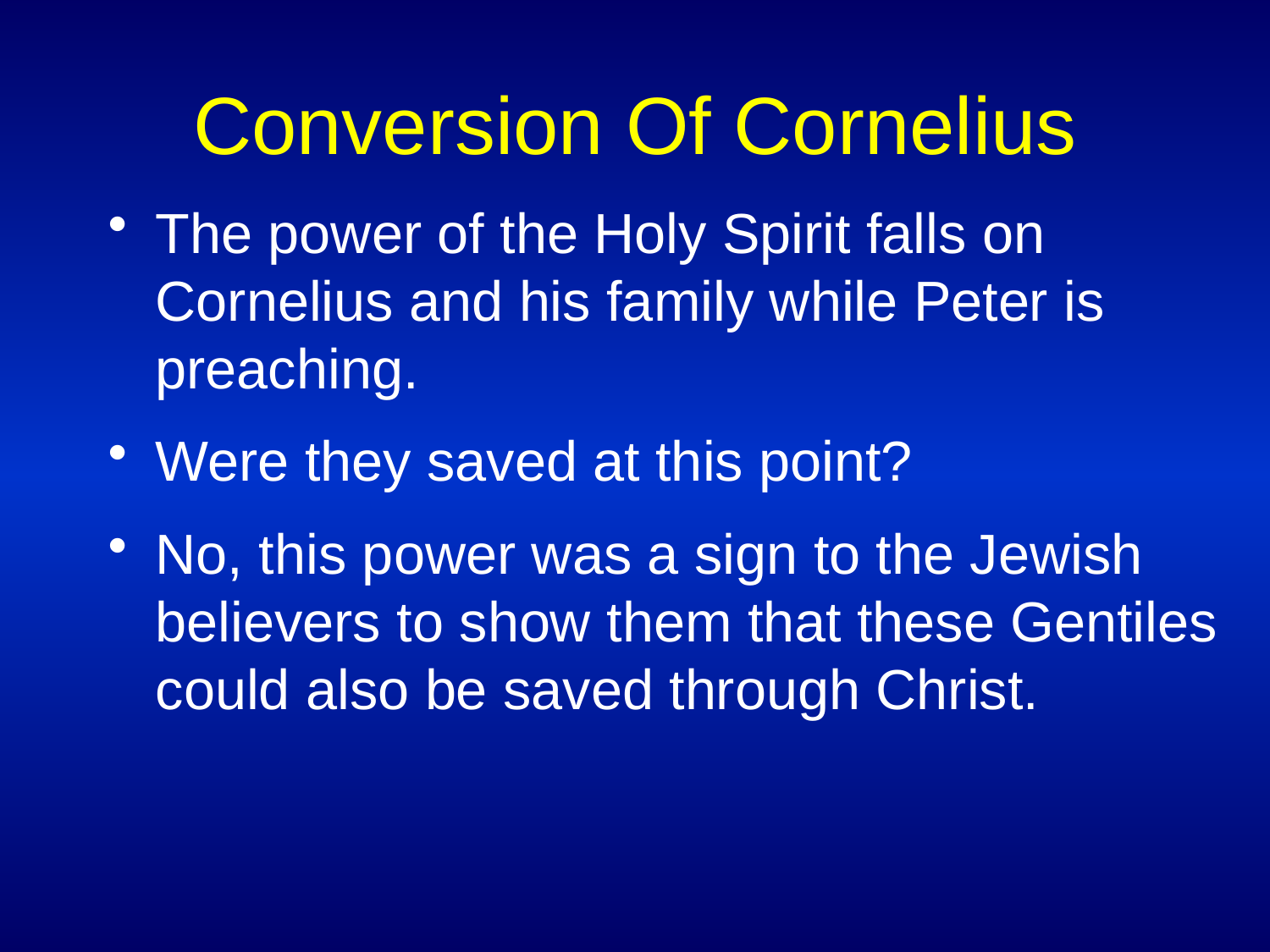

# Conversion Of Cornelius
The power of the Holy Spirit falls on Cornelius and his family while Peter is preaching.
Were they saved at this point?
No, this power was a sign to the Jewish believers to show them that these Gentiles could also be saved through Christ.